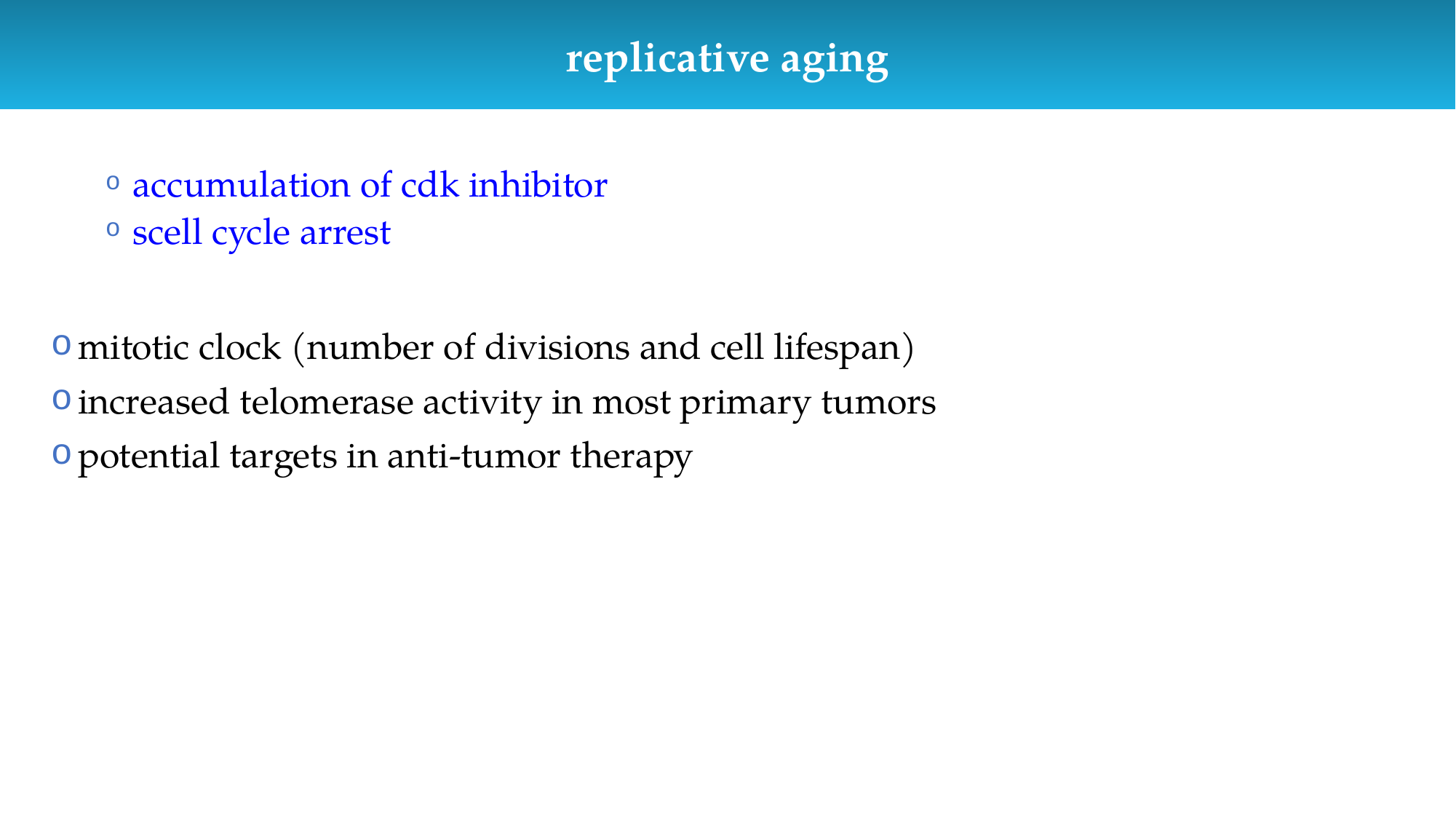

replicative aging
accumulation of cdk inhibitor
scell cycle arrest

mitotic clock (number of divisions and cell lifespan)
increased telomerase activity in most primary tumors
potential targets in anti-tumor therapy